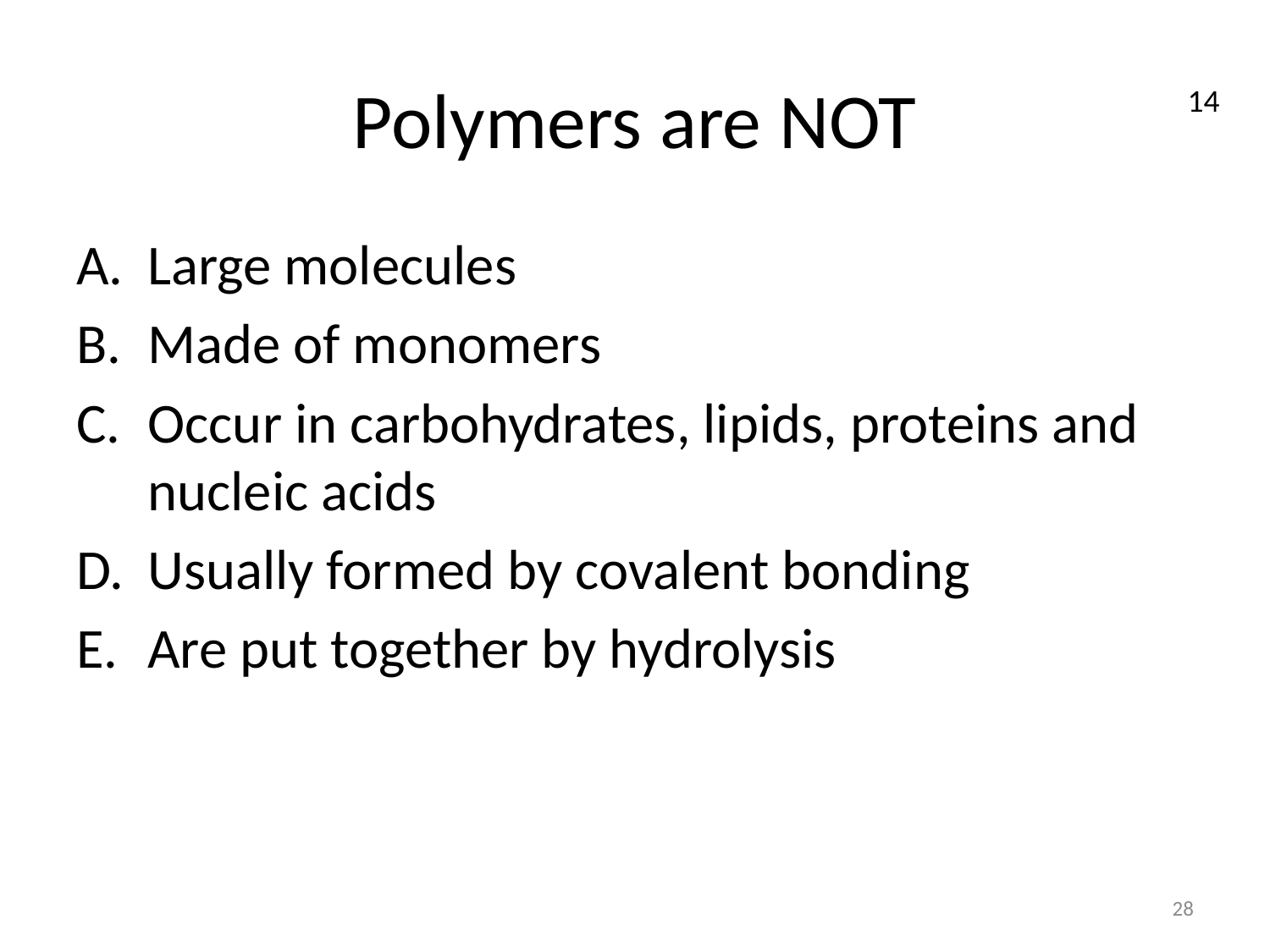

# Polymers are NOT
14
Large molecules
Made of monomers
Occur in carbohydrates, lipids, proteins and nucleic acids
Usually formed by covalent bonding
Are put together by hydrolysis

28